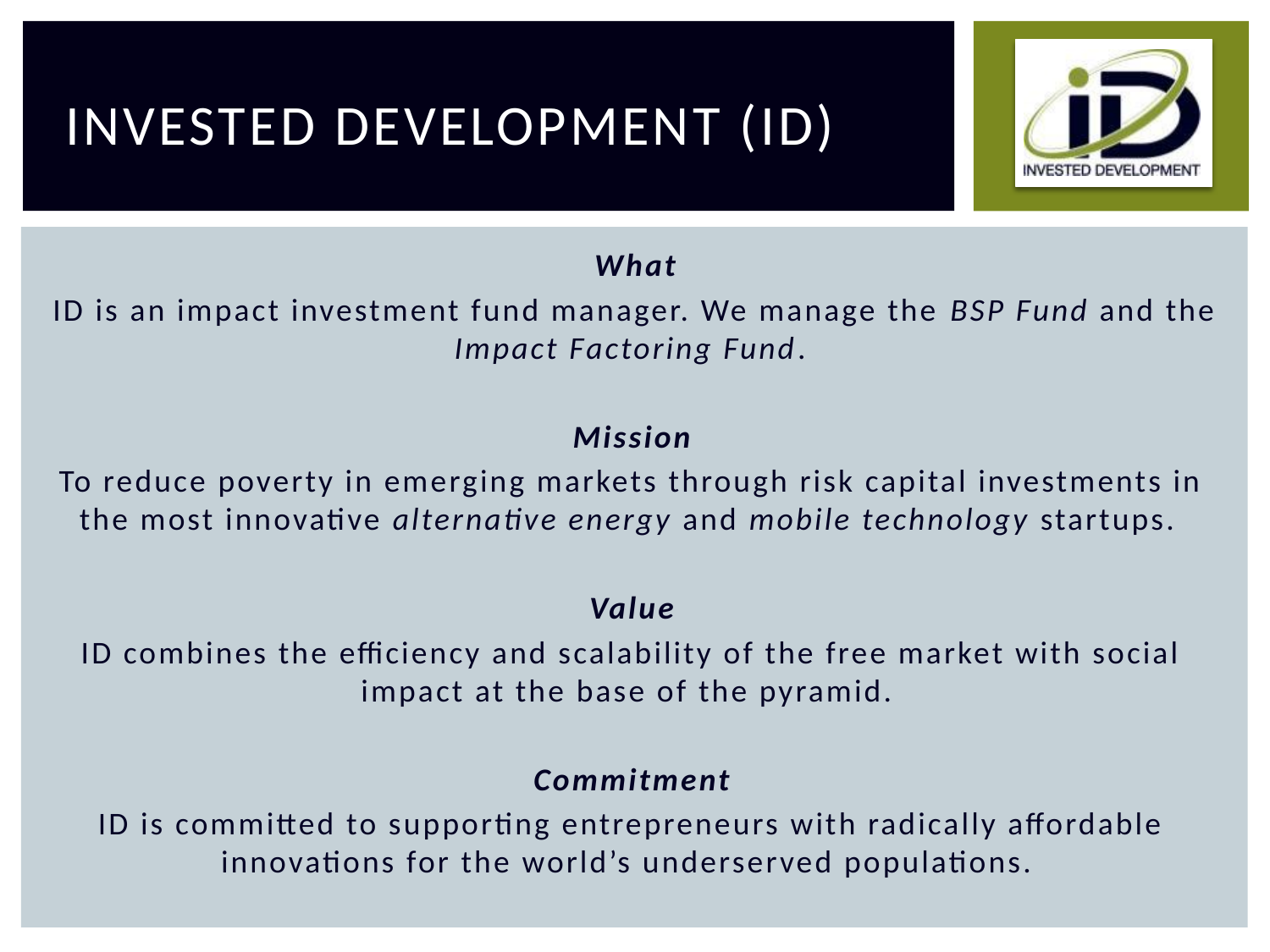

# Invested Development (ID)
What
ID is an impact investment fund manager. We manage the BSP Fund and the Impact Factoring Fund.

Mission
To reduce poverty in emerging markets through risk capital investments in the most innovative alternative energy and mobile technology startups.

Value
ID combines the efficiency and scalability of the free market with social impact at the base of the pyramid.

Commitment
ID is committed to supporting entrepreneurs with radically affordable innovations for the world’s underserved populations.